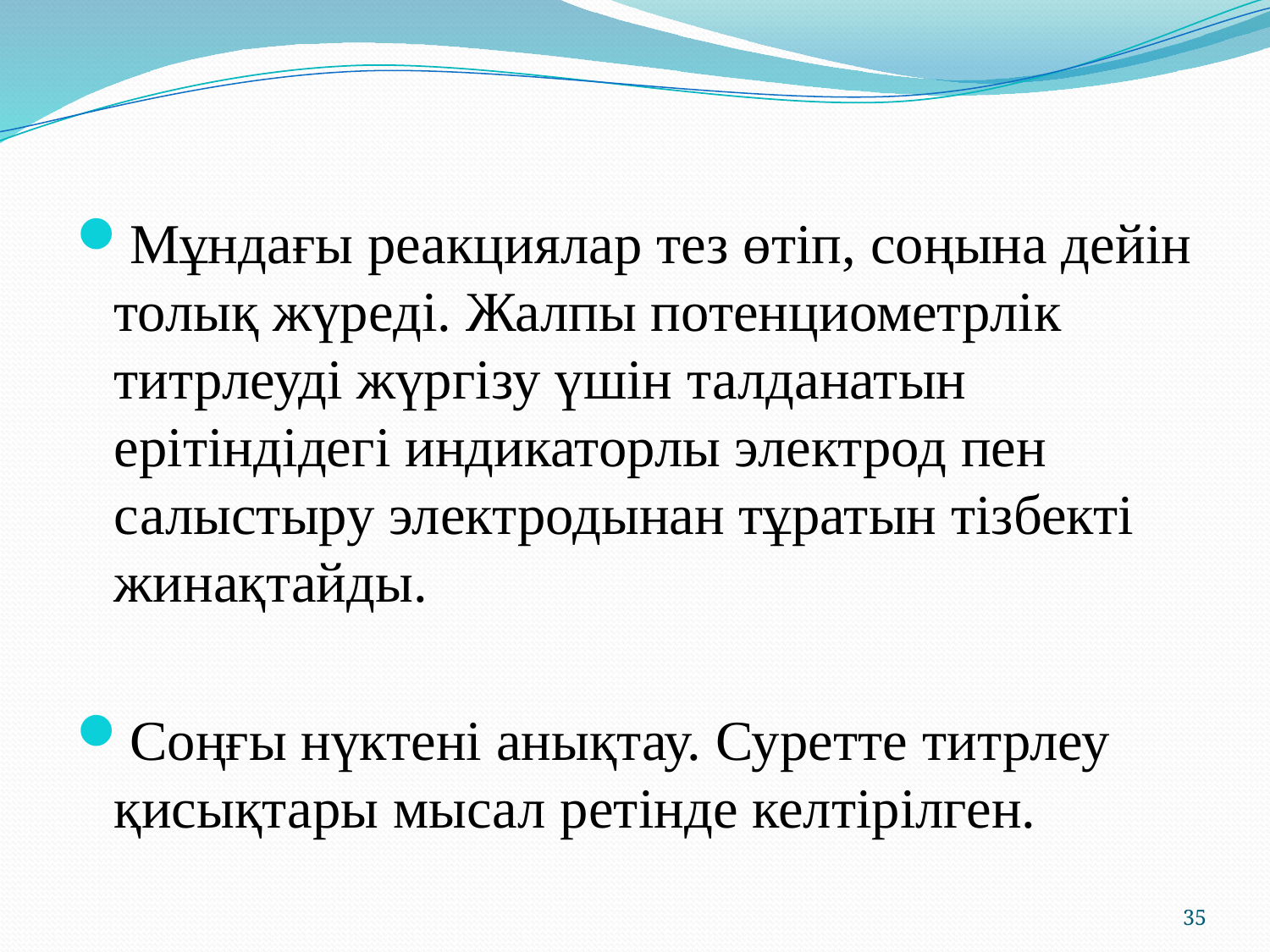

Мұндағы реакциялар тез өтіп, соңына дейін толық жүреді. Жалпы потенциометрлік титрлеуді жүргізу үшін талданатын ерітіндідегі индикаторлы электрод пен салыстыру электродынан тұратын тізбекті жинақтайды.

Соңғы нүктені анықтау. Суретте титрлеу қисықтары мысал ретінде келтірілген.
35